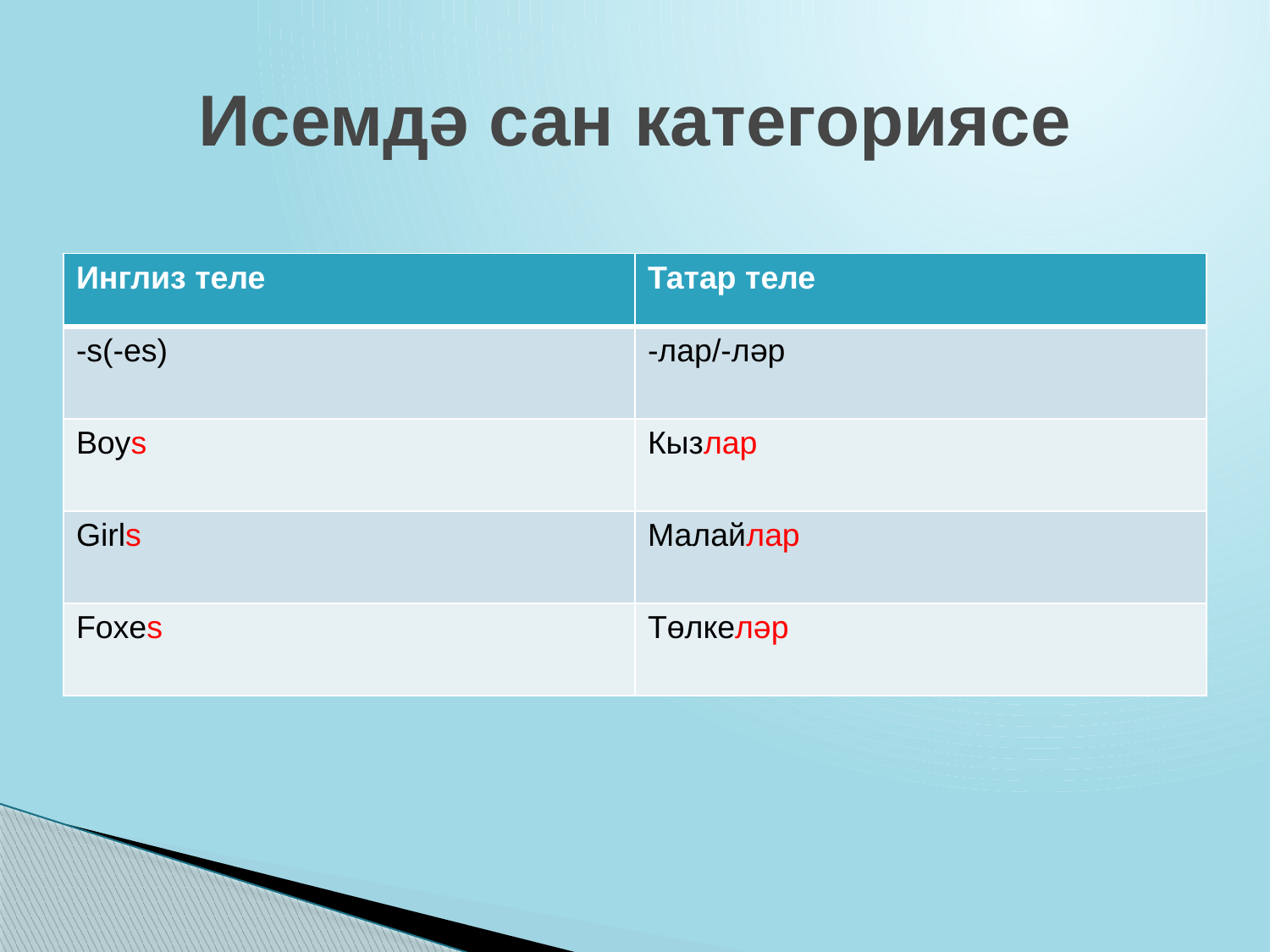

# Исемдә сан категориясе
| Инглиз теле | Татар теле |
| --- | --- |
| -s(-es) | -лар/-ләр |
| Boys | Кызлар |
| Girls | Малайлар |
| Foxes | Төлкеләр |